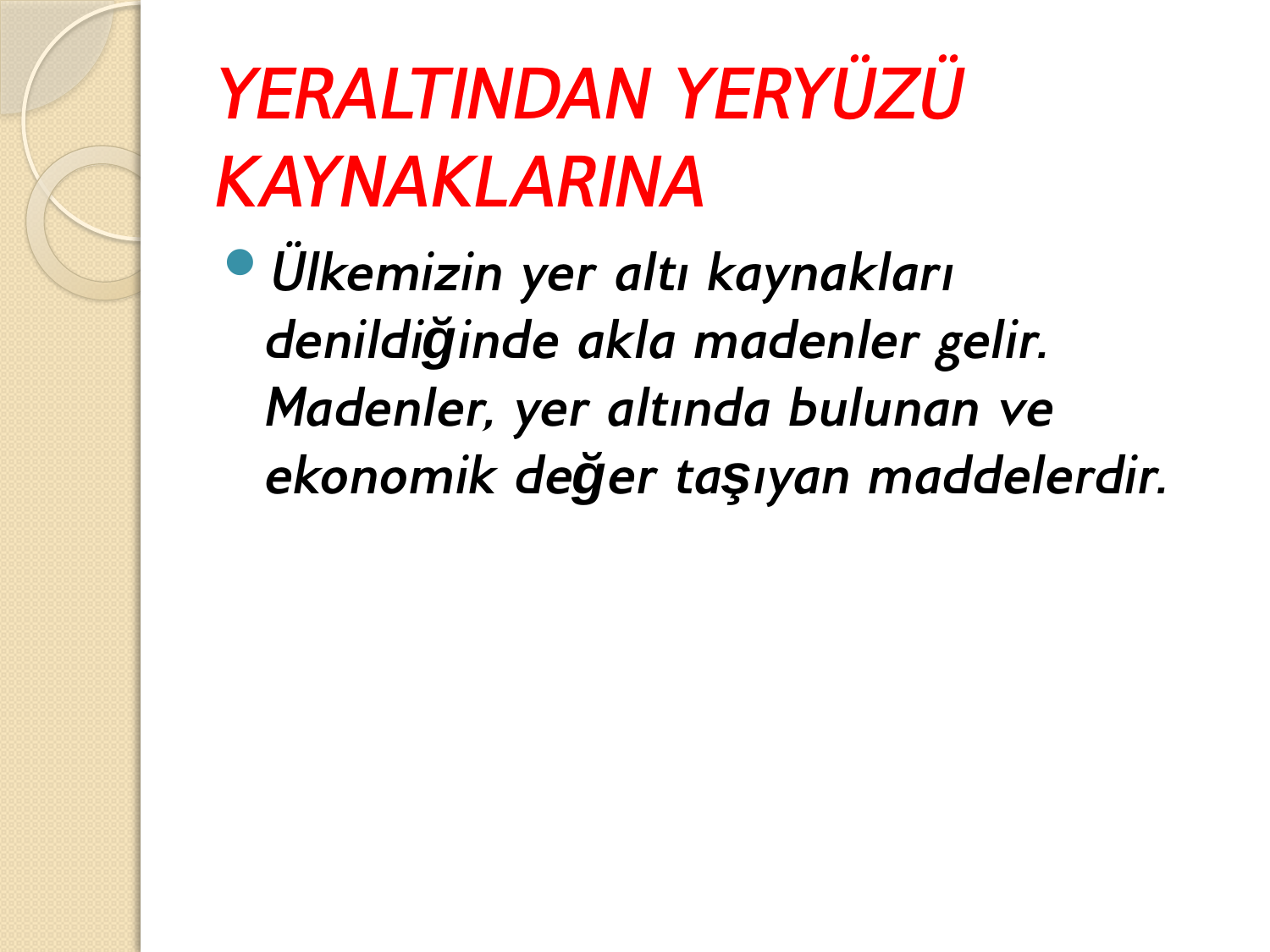

# YERALTINDAN YERYÜZÜ KAYNAKLARINA
Ülkemizin yer altı kaynakları denildiğinde akla madenler gelir. Madenler, yer altında bulunan ve ekonomik değer taşıyan maddelerdir.